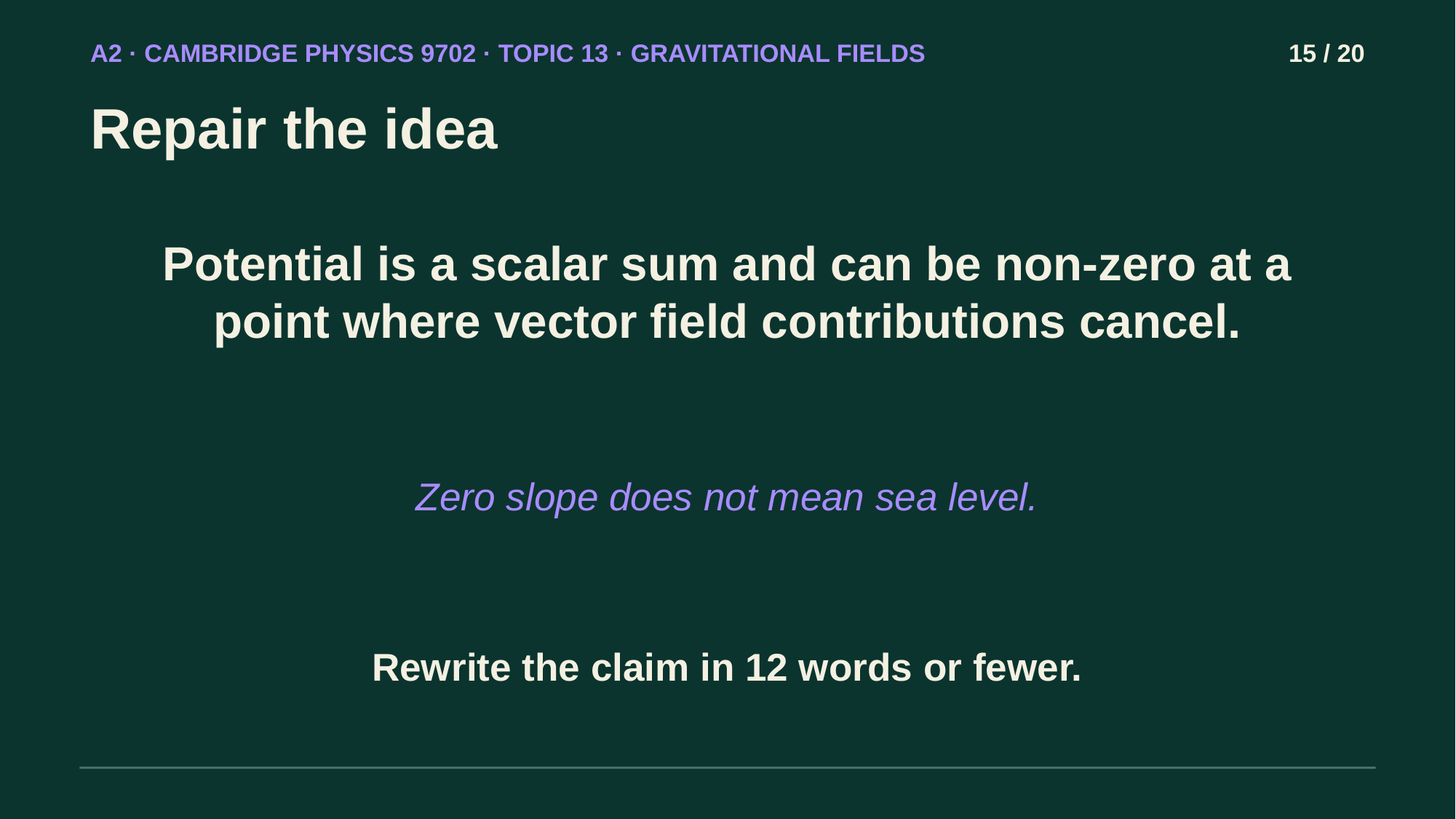

A2 · CAMBRIDGE PHYSICS 9702 · TOPIC 13 · GRAVITATIONAL FIELDS
15 / 20
Repair the idea
Potential is a scalar sum and can be non-zero at a point where vector field contributions cancel.
Zero slope does not mean sea level.
Rewrite the claim in 12 words or fewer.